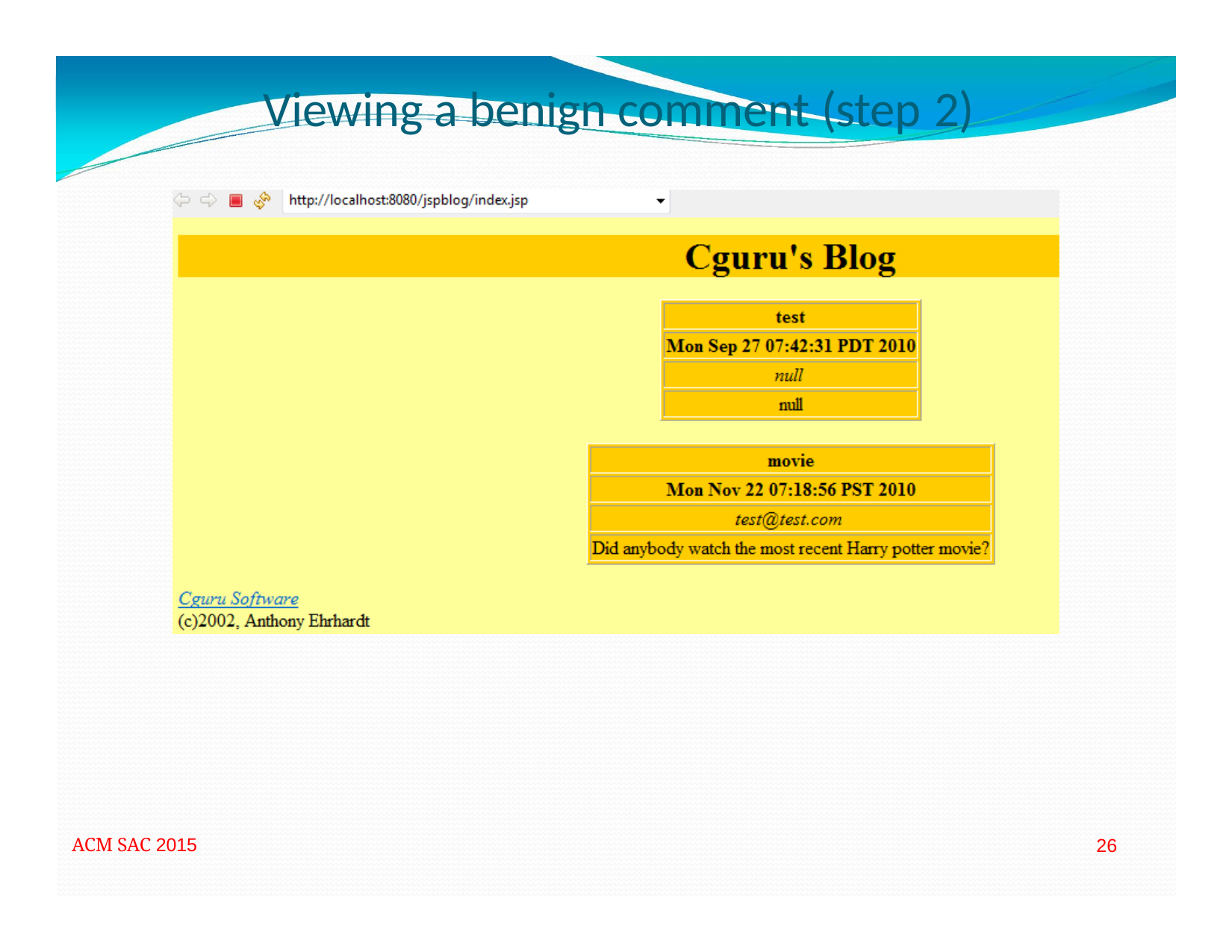

# Viewing a benign comment (step 2)

ACM SAC 2015
26